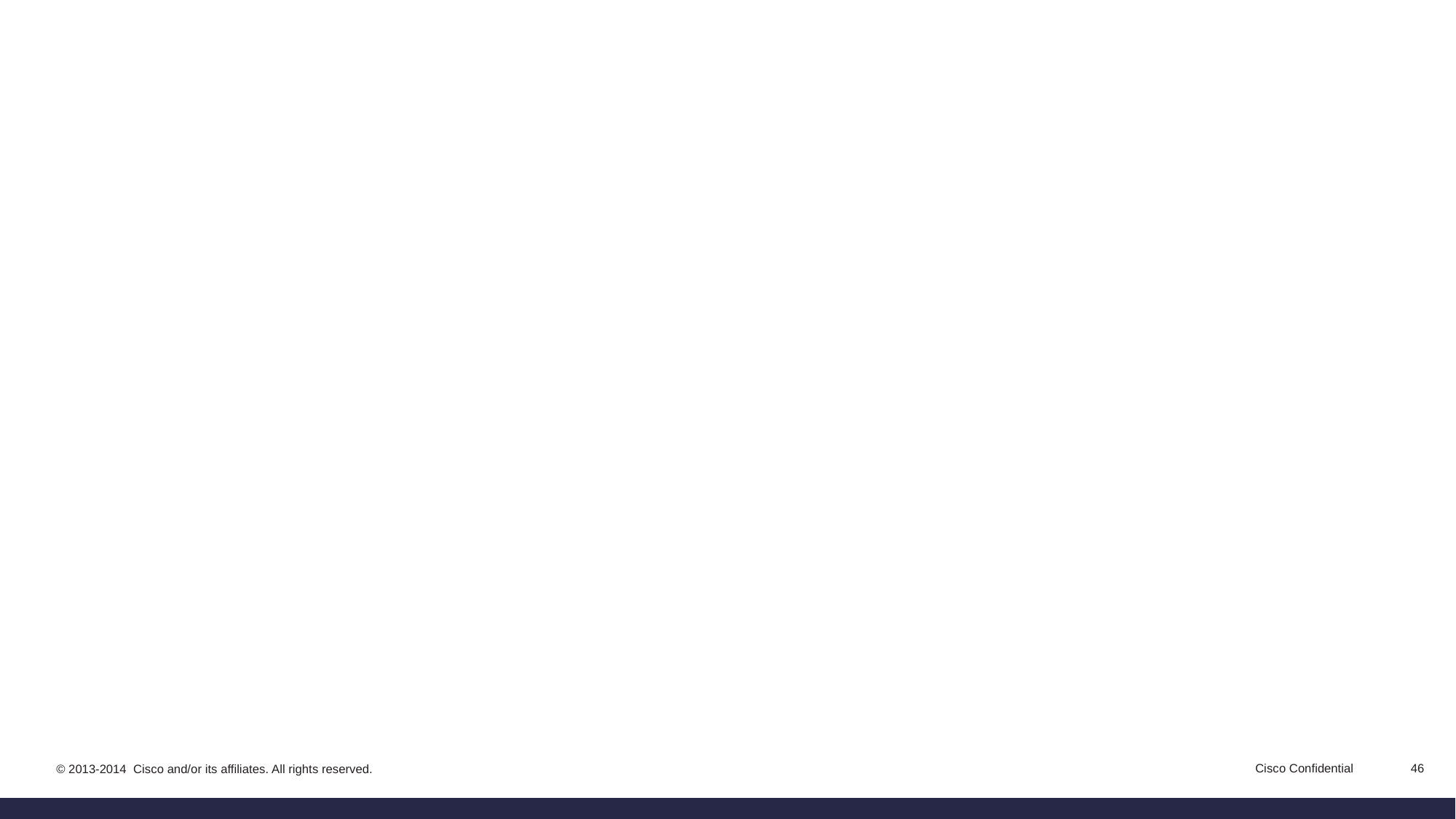

#
Date
Date
Date
Date
Date
Date
Bullet point
Bullet point
Bullet point
Bullet point
Bullet point
Bullet point
Bullet point
Bullet point
Bullet point
Bullet point
Bullet point
Bullet point
Bullet point
Bullet point
Bullet point
Bullet point
Bullet point
Bullet point
Bullet point
Bullet point
Date
Bullet point
Bullet point
Bullet point
Bullet point
Bullet point
Bullet point
Bullet point
Bullet point
Bullet point
Bullet point
Bullet point
Bullet point
Bullet point
Bullet point
Bullet point